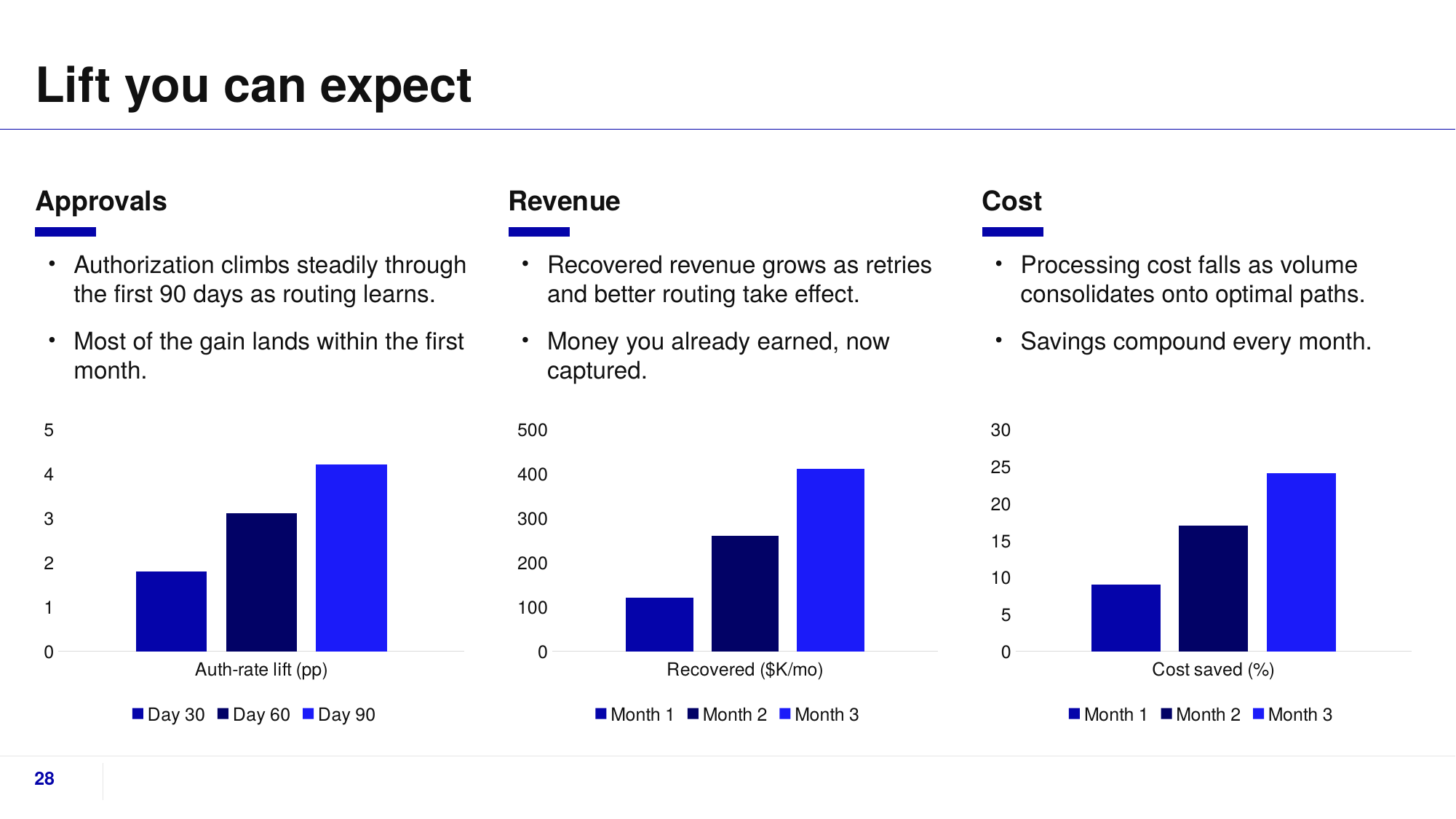

# Lift you can expect
Approvals
Revenue
Cost
Authorization climbs steadily through the first 90 days as routing learns.
Most of the gain lands within the first month.
Recovered revenue grows as retries and better routing take effect.
Money you already earned, now captured.
Processing cost falls as volume consolidates onto optimal paths.
Savings compound every month.

### Chart

| Category | Day 30 | Day 60 | Day 90 |
|---|---|---|---|
| Auth-rate lift (pp) | 1.8 | 3.1 | 4.2 |

### Chart

| Category | Month 1 | Month 2 | Month 3 |
|---|---|---|---|
| Recovered ($K/mo) | 120.0 | 260.0 | 410.0 |

### Chart

| Category | Month 1 | Month 2 | Month 3 |
|---|---|---|---|
| Cost saved (%) | 9.0 | 17.0 | 24.0 |
28